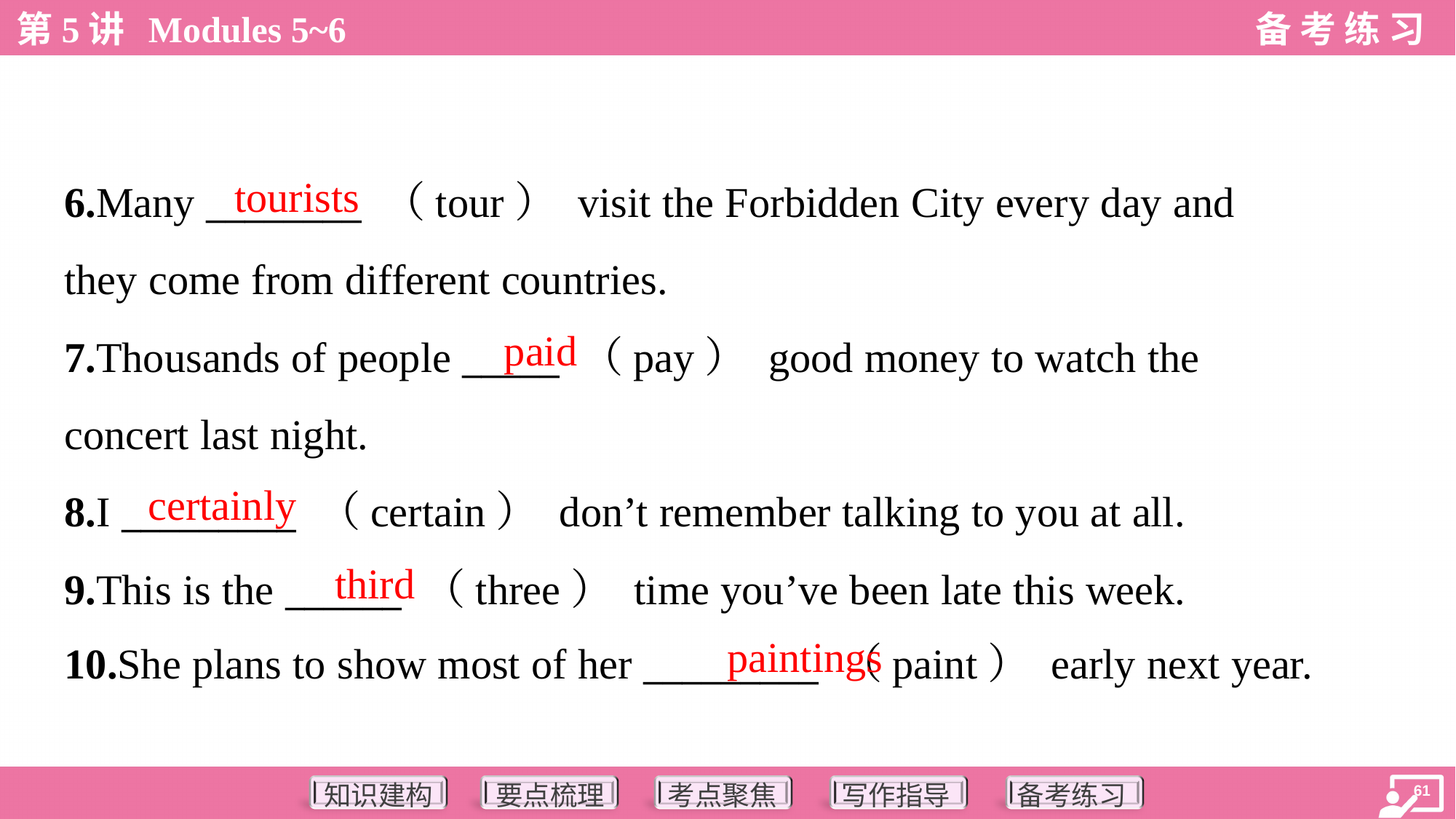

tourists
6.Many ________ （tour） visit the Forbidden City every day and
they come from different countries.
7.Thousands of people _____ （pay） good money to watch the
concert last night.
8.I _________ （certain） don’t remember talking to you at all.
9.This is the ______ （three） time you’ve been late this week.
10.She plans to show most of her _________ （paint） early next year.
paid
certainly
third
paintings